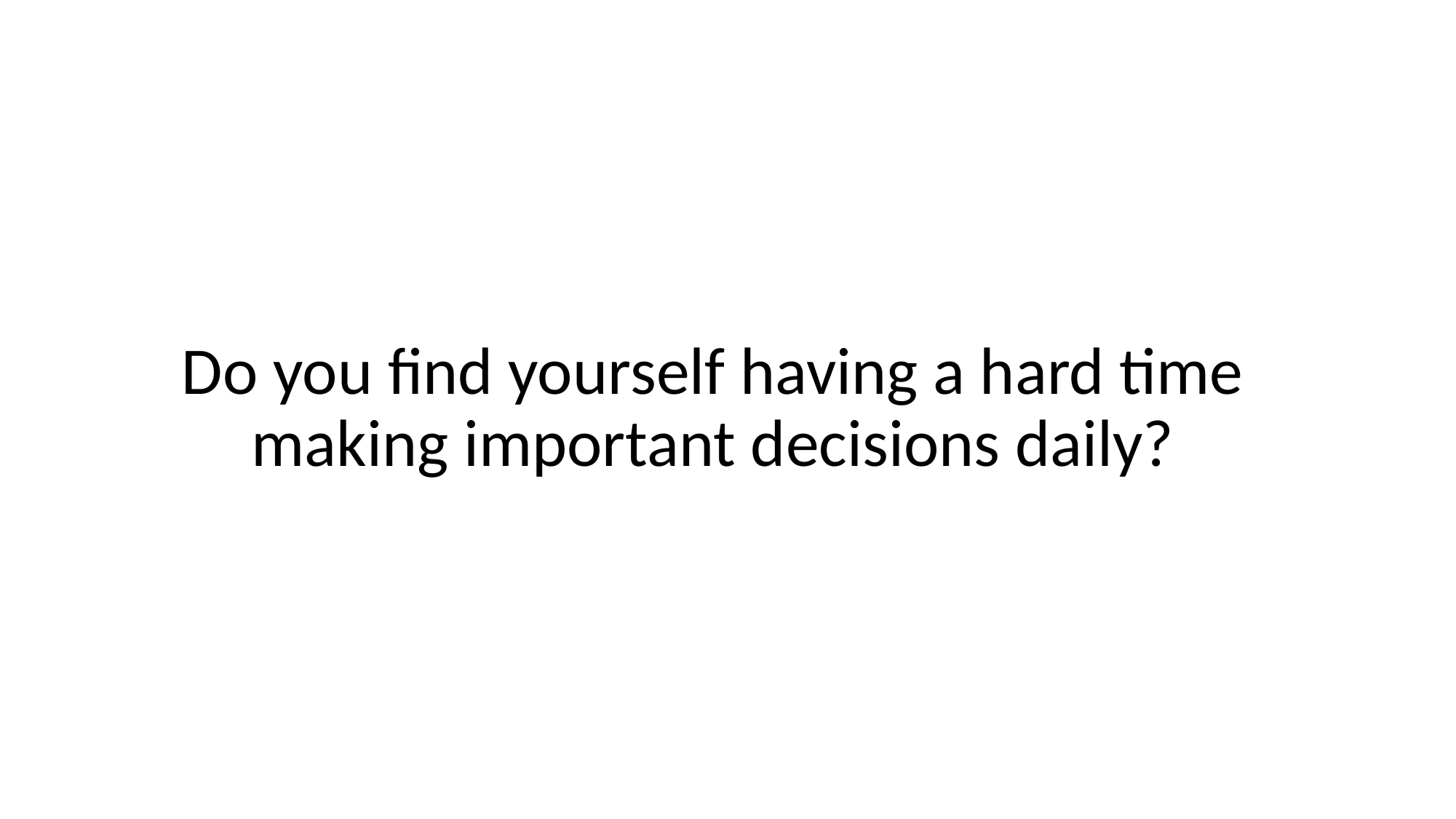

Do you find yourself having a hard time making important decisions daily?